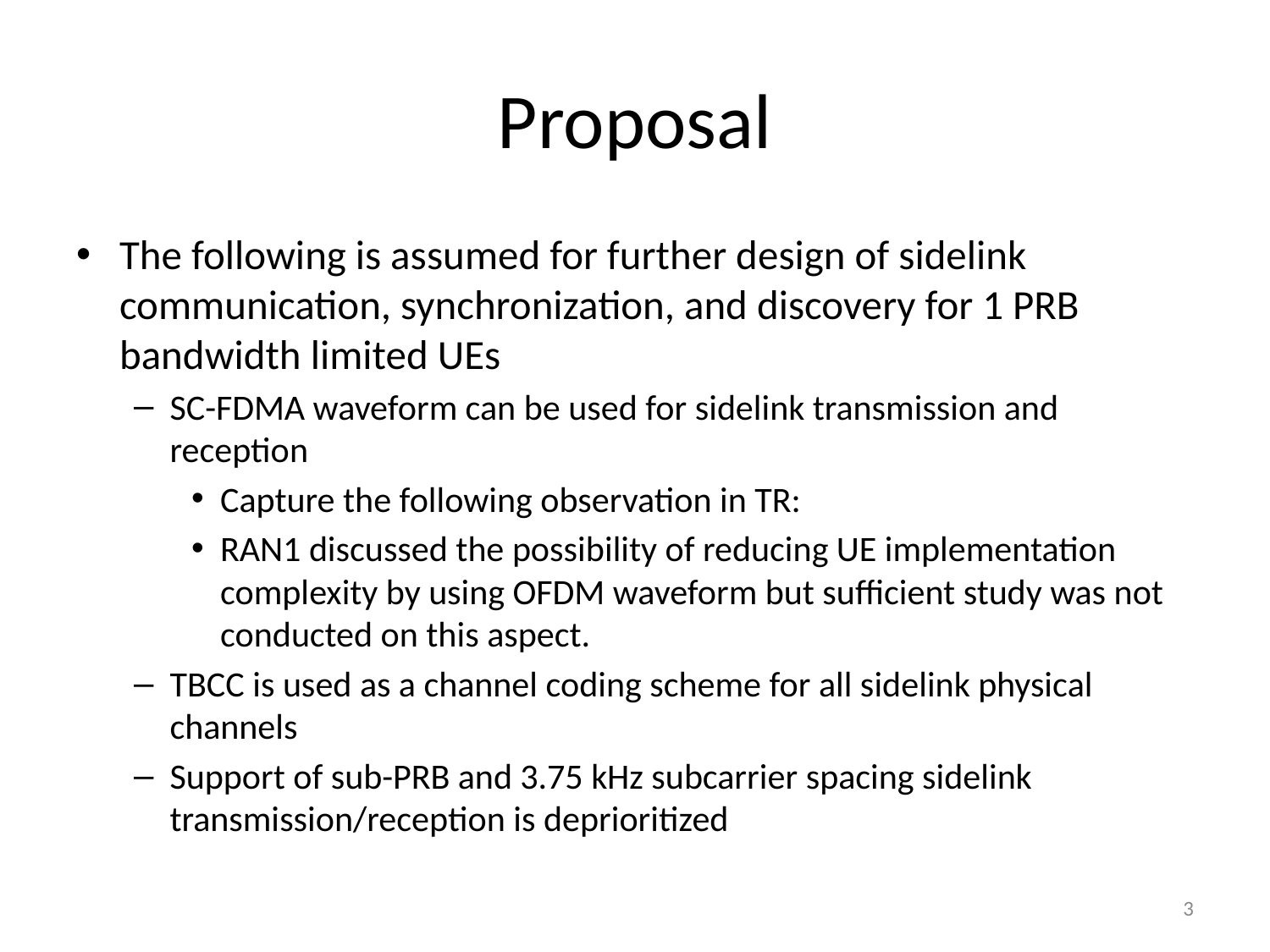

# Proposal
The following is assumed for further design of sidelink communication, synchronization, and discovery for 1 PRB bandwidth limited UEs
SC-FDMA waveform can be used for sidelink transmission and reception
Capture the following observation in TR:
RAN1 discussed the possibility of reducing UE implementation complexity by using OFDM waveform but sufficient study was not conducted on this aspect.
TBCC is used as a channel coding scheme for all sidelink physical channels
Support of sub-PRB and 3.75 kHz subcarrier spacing sidelink transmission/reception is deprioritized

3